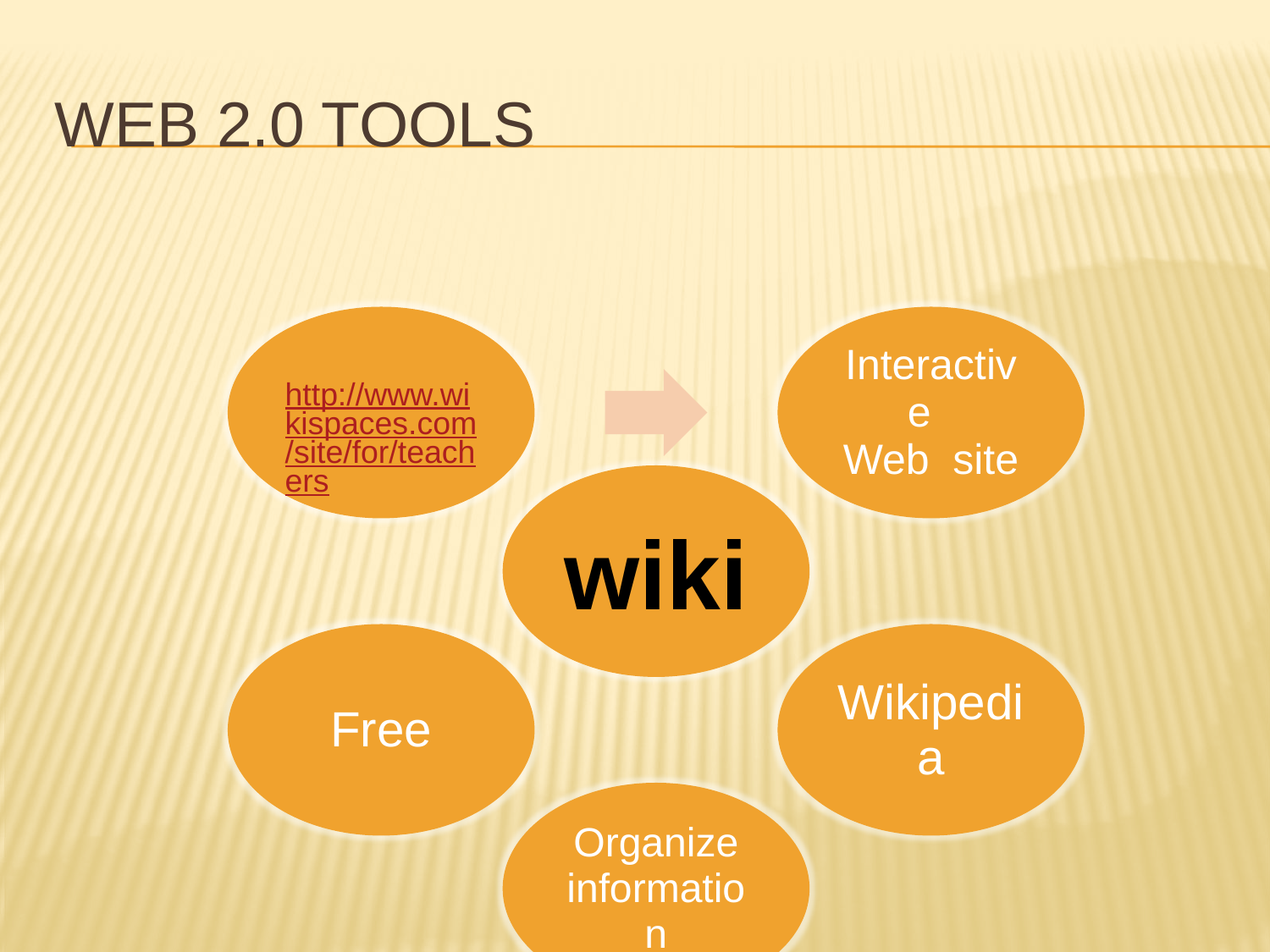

# Web 2.0 Tools
wiki
Interactive
Web  site
Wikipedia
Organize information
Free
http://www.wikispaces.com/site/for/teachers